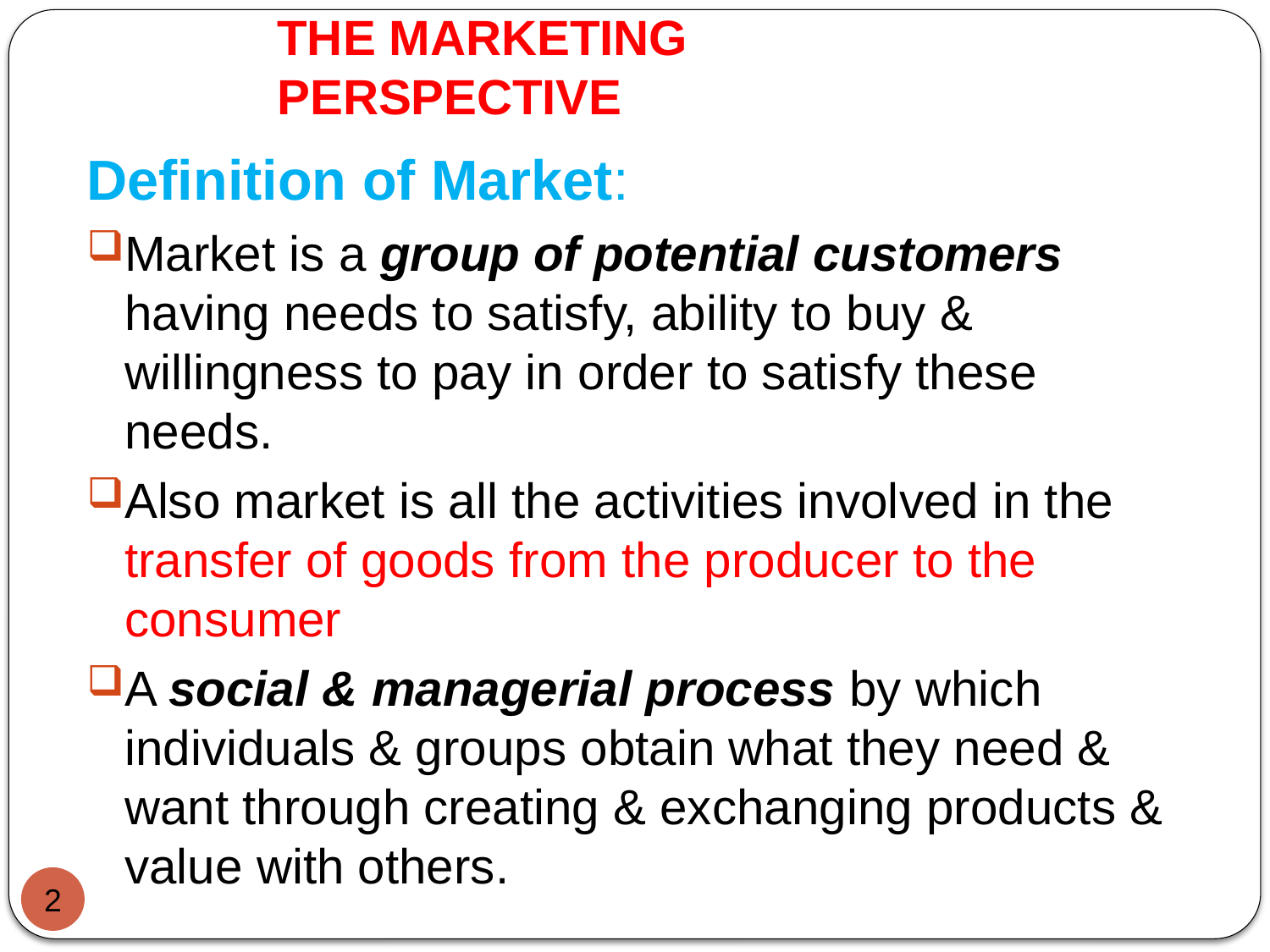

# THE MARKETING PERSPECTIVE
Definition of Market:
Market is a group of potential customers having needs to satisfy, ability to buy & willingness to pay in order to satisfy these needs.
Also market is all the activities involved in the transfer of goods from the producer to the consumer
A social & managerial process by which individuals & groups obtain what they need & want through creating & exchanging products & value with others.

2